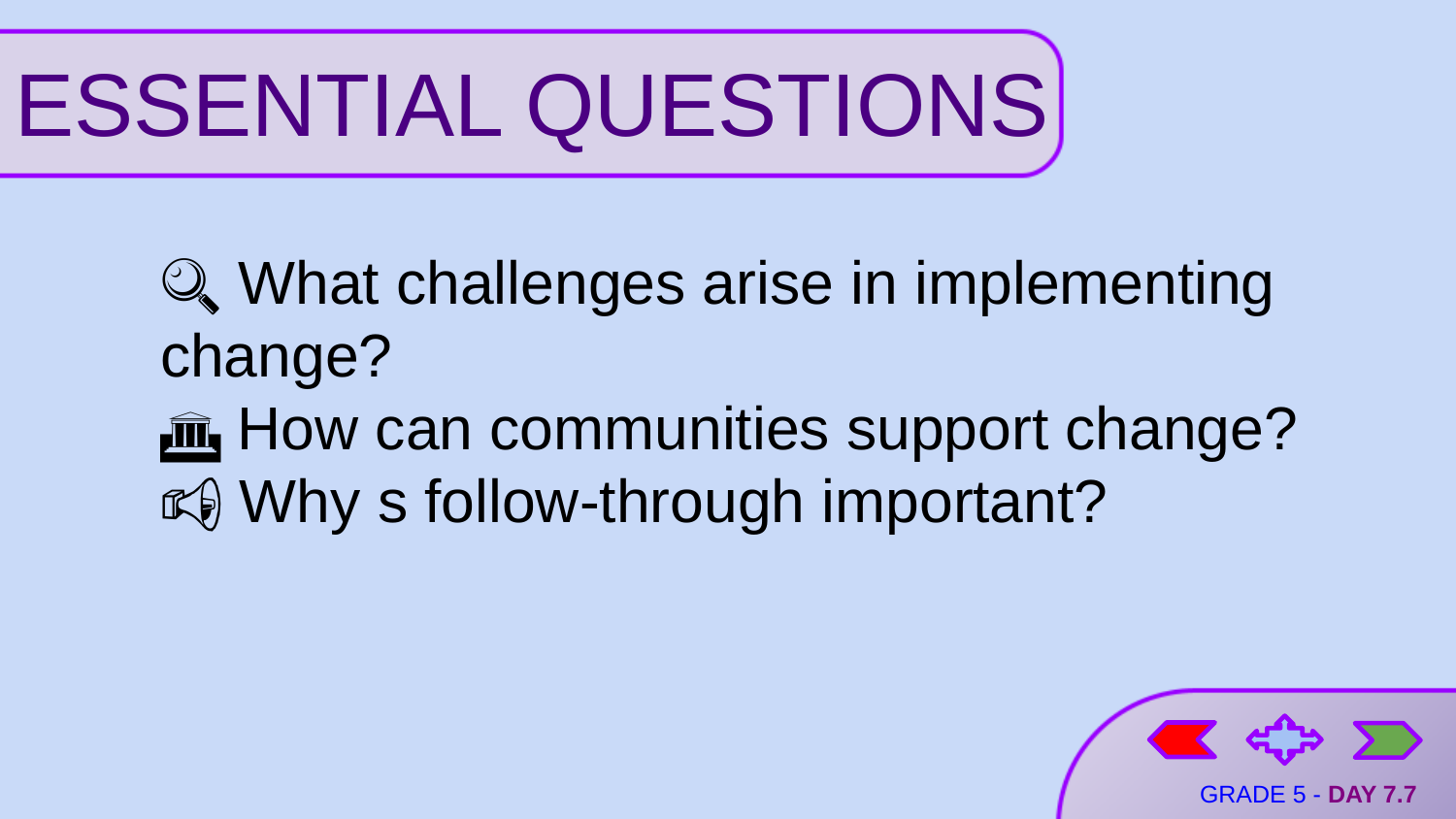

# ESSENTIAL QUESTIONS

🔍 What challenges arise in implementing change?
🏛 How can communities support change?
📢 Why s follow-through important?

GRADE 5 - DAY 7.7